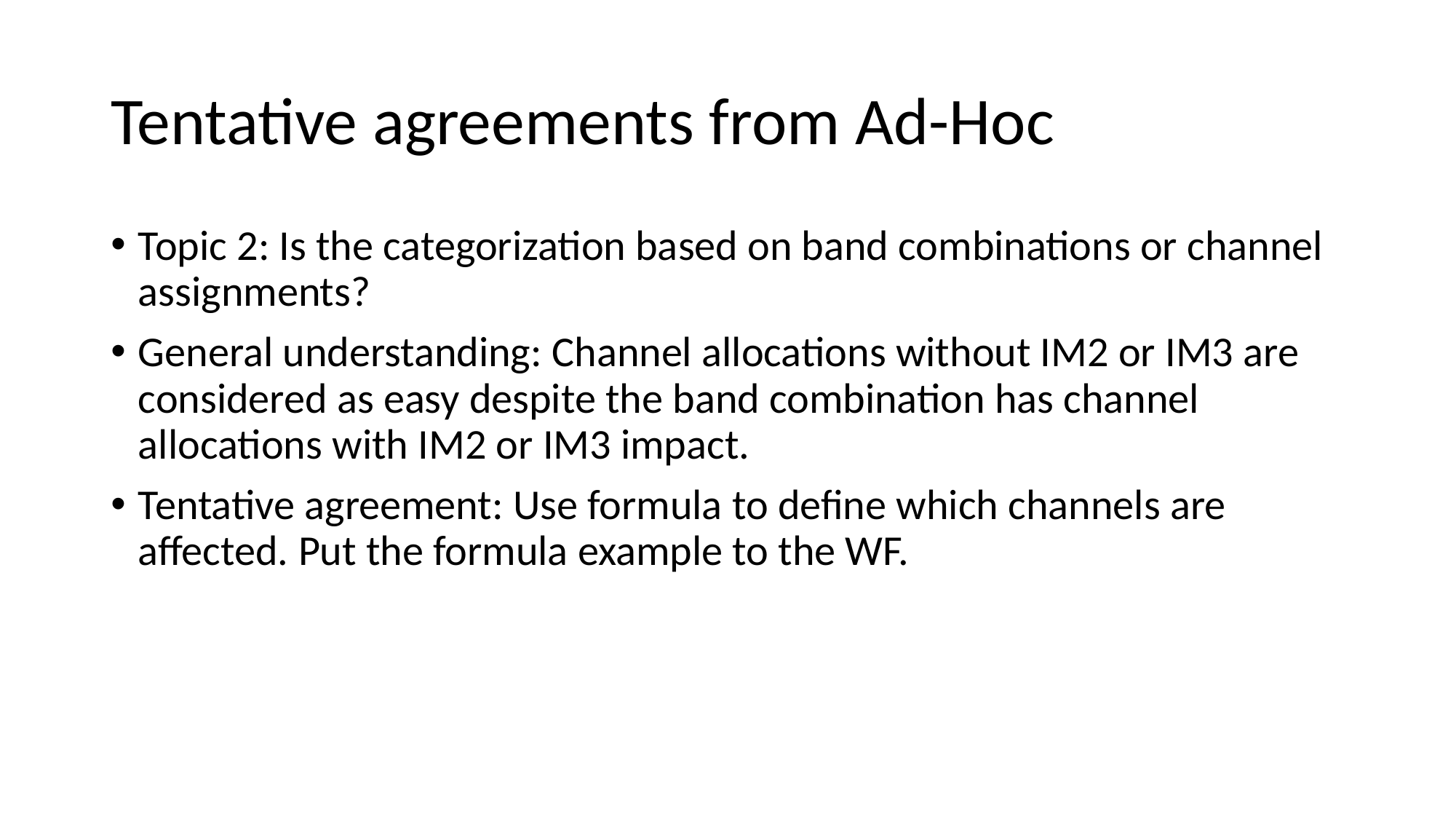

# Tentative agreements from Ad-Hoc
Topic 2: Is the categorization based on band combinations or channel assignments?
General understanding: Channel allocations without IM2 or IM3 are considered as easy despite the band combination has channel allocations with IM2 or IM3 impact.
Tentative agreement: Use formula to define which channels are affected. Put the formula example to the WF.